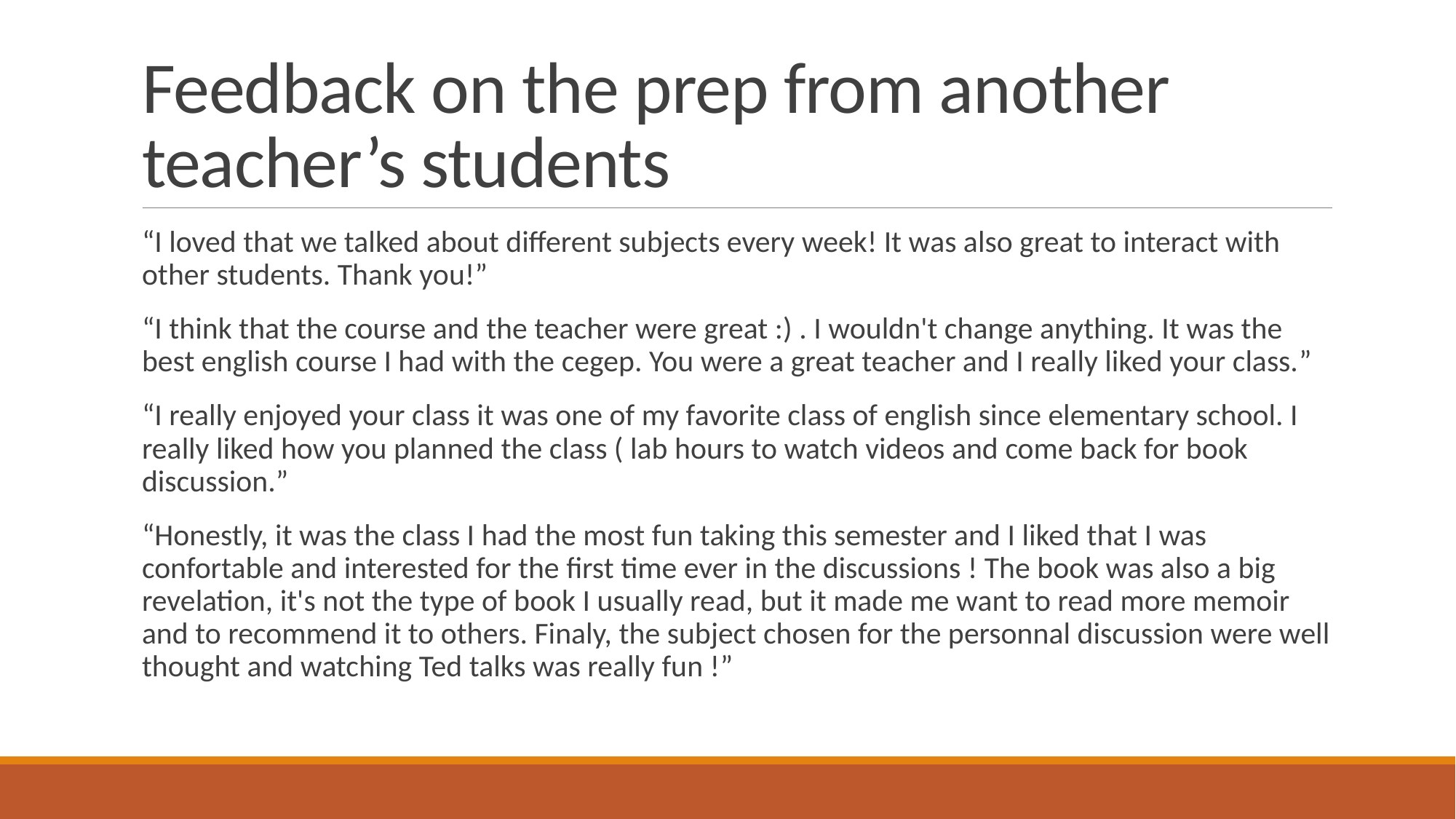

# Feedback on the prep from another teacher’s students
“I loved that we talked about different subjects every week! It was also great to interact with other students. Thank you!”
“I think that the course and the teacher were great :) . I wouldn't change anything. It was the best english course I had with the cegep. You were a great teacher and I really liked your class.”
“I really enjoyed your class it was one of my favorite class of english since elementary school. I really liked how you planned the class ( lab hours to watch videos and come back for book discussion.”
“Honestly, it was the class I had the most fun taking this semester and I liked that I was confortable and interested for the first time ever in the discussions ! The book was also a big revelation, it's not the type of book I usually read, but it made me want to read more memoir and to recommend it to others. Finaly, the subject chosen for the personnal discussion were well thought and watching Ted talks was really fun !”